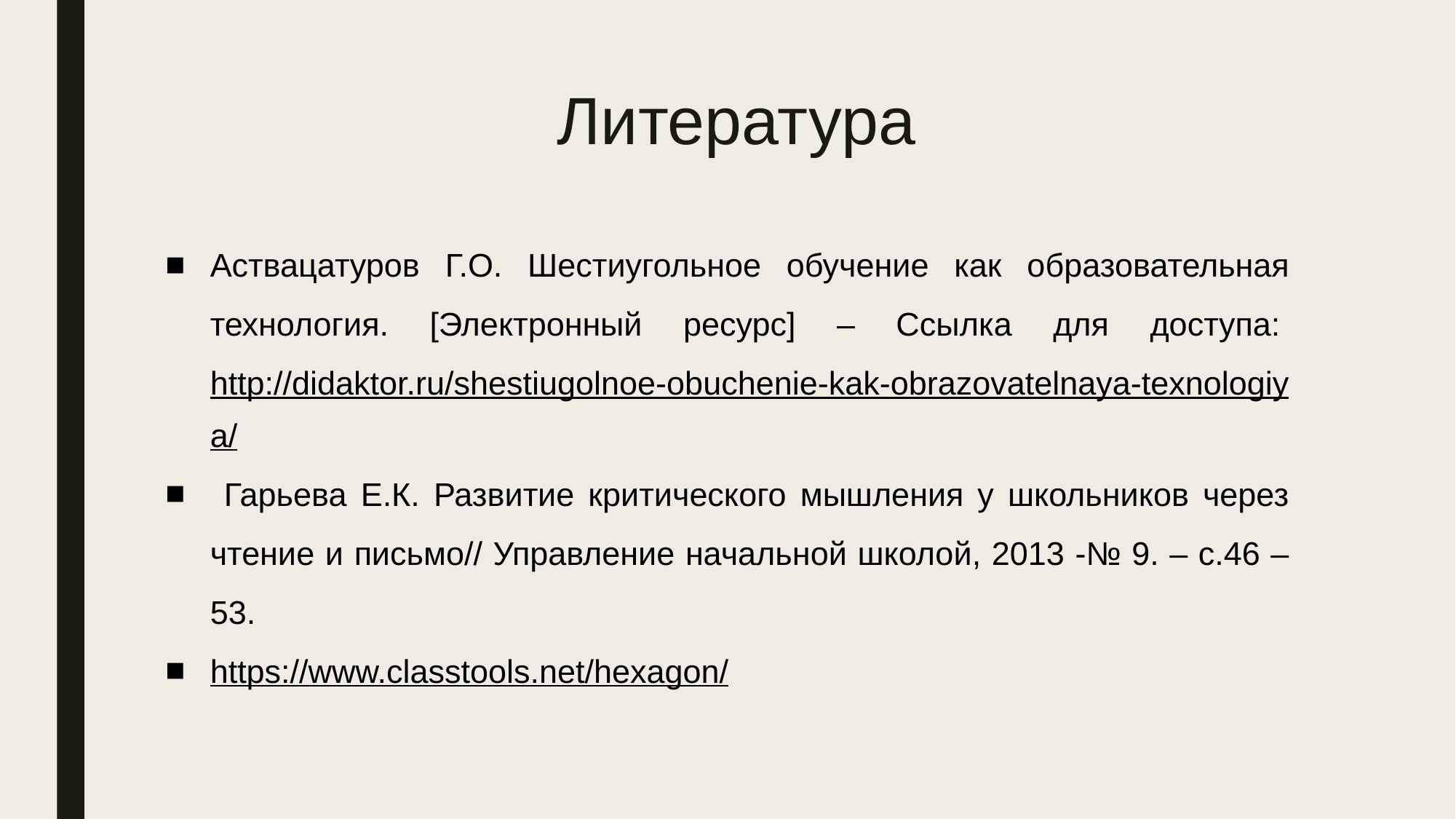

# Литература
Аствацатуров Г.О. Шестиугольное обучение как образовательная технология. [Электронный ресурс] – Ссылка для доступа: http://didaktor.ru/shestiugolnoe-obuchenie-kak-obrazovatelnaya-texnologiya/
 Гарьева Е.К. Развитие критического мышления у школьников через чтение и письмо// Управление начальной школой, 2013 -№ 9. – с.46 – 53.
https://www.classtools.net/hexagon/